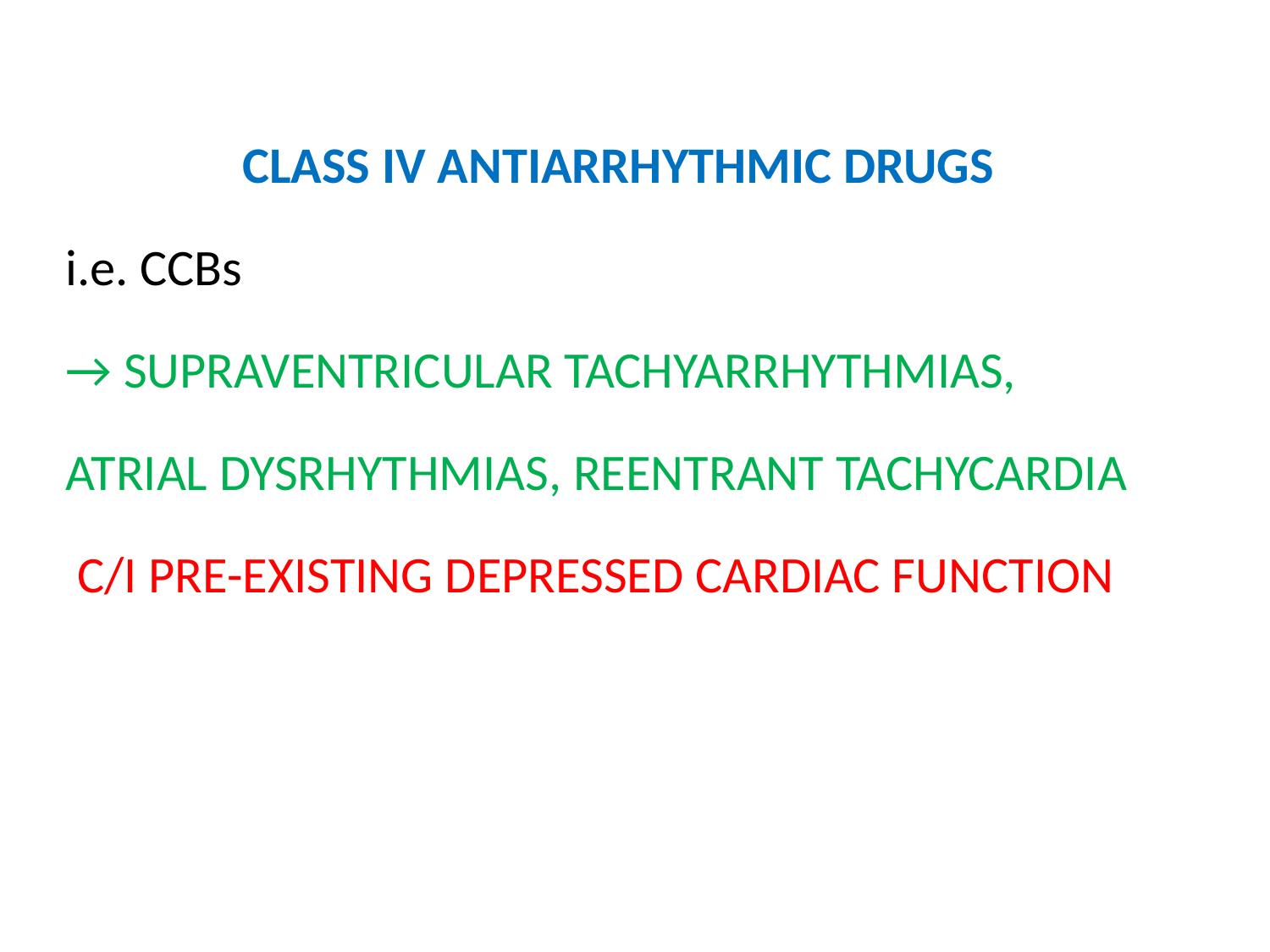

CLASS IV ANTIARRHYTHMIC DRUGS
i.e. CCBs
→ SUPRAVENTRICULAR TACHYARRHYTHMIAS,
ATRIAL DYSRHYTHMIAS, REENTRANT TACHYCARDIA
 C/I PRE-EXISTING DEPRESSED CARDIAC FUNCTION